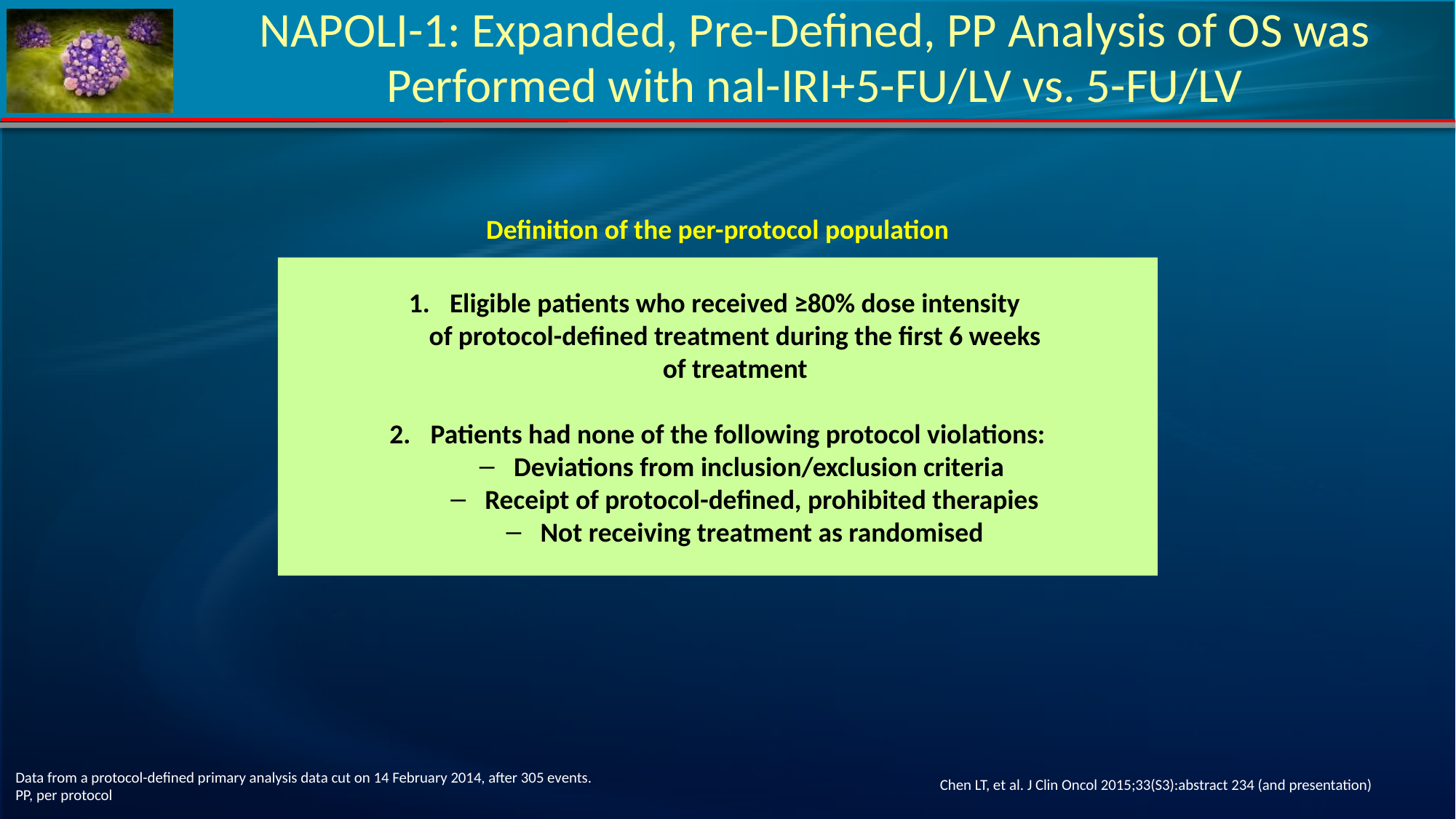

# NAPOLI-1: Expanded, Pre-Defined, PP Analysis of OS was Performed with nal-IRI+5-FU/LV vs. 5-FU/LV
Definition of the per-protocol population
Eligible patients who received ≥80% dose intensity
of protocol-defined treatment during the first 6 weeks
of treatment

Patients had none of the following protocol violations:
Deviations from inclusion/exclusion criteria
Receipt of protocol-defined, prohibited therapies
Not receiving treatment as randomised
Data from a protocol-defined primary analysis data cut on 14 February 2014, after 305 events.
PP, per protocol
Chen LT, et al. J Clin Oncol 2015;33(S3):abstract 234 (and presentation)